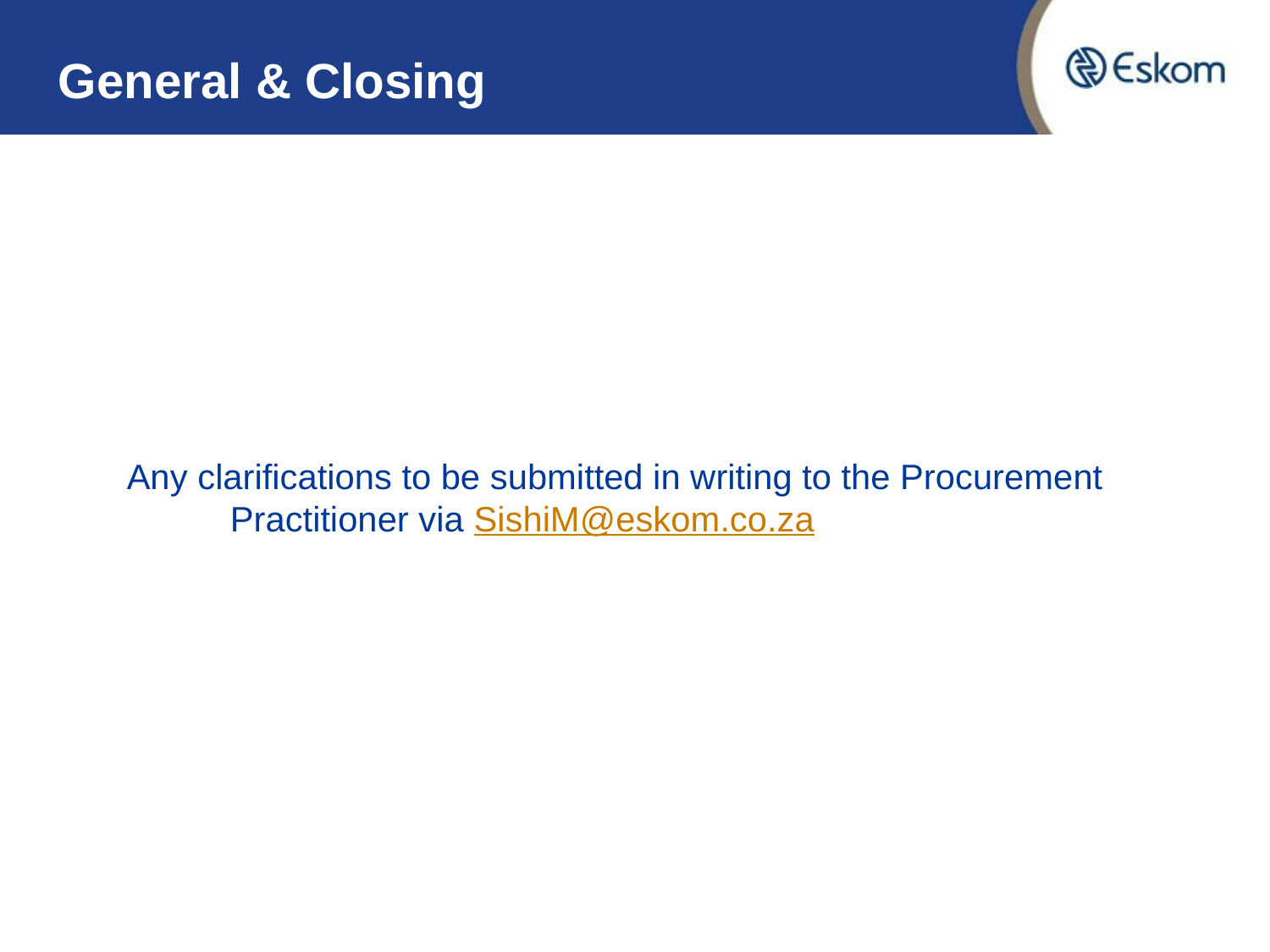

# General & Closing
Any clarifications to be submitted in writing to the Procurement Practitioner via SishiM@eskom.co.za